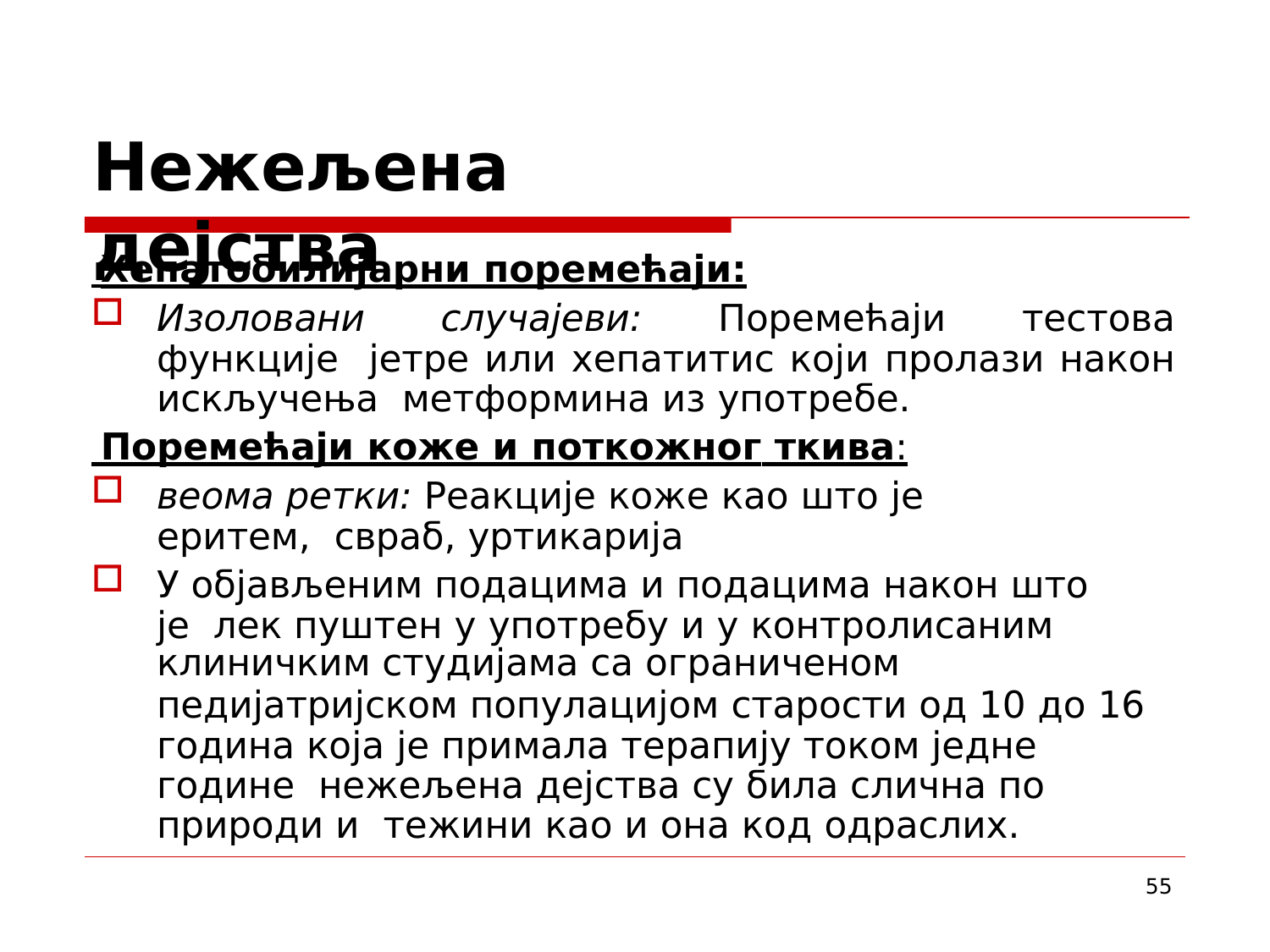

# Нежељена дејства
 Хепатобилијарни поремећаји:
Изоловани случајеви: Поремећаји тестова функције  јетре или хепатитис који пролази након искључења  метформина из употребе.
 Поремећаји коже и поткожног ткива:
веома ретки: Реакције коже као што је еритем,  свраб, уртикарија
У објављеним подацима и подацима након што је  лек пуштен у употребу и у контролисаним
клиничким студијама са ограниченом
педијатријском популацијом старости од 10 до 16  година која је примала терапију током једне године  нежељена дејства су била слична по природи и  тежини као и она код одраслих.

55